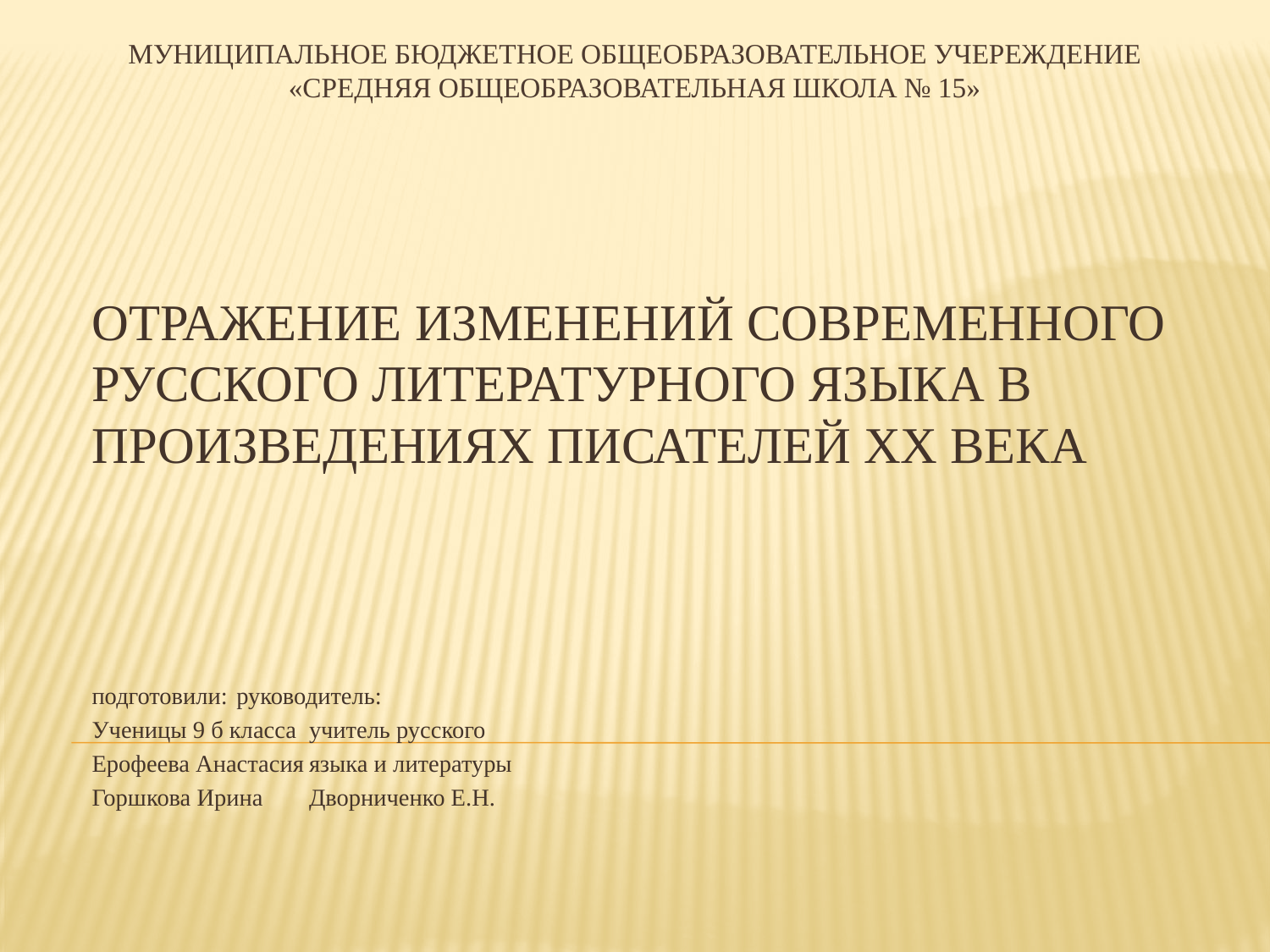

# МУНИЦИПАЛЬНОЕ БЮДЖЕТНОЕ ОБЩЕОБРАЗОВАТЕЛЬНОЕ УЧЕРЕЖДЕНИЕ «СРЕДНЯЯ ОБЩЕОБРАЗОВАТЕЛЬНАЯ ШКОЛА № 15»

ОТРАЖЕНИЕ ИЗМЕНЕНИЙ СОВРЕМЕННОГО РУССКОГО ЛИТЕРАТУРНОГО ЯЗЫКА В ПРОИЗВЕДЕНИЯХ ПИСАТЕЛЕЙ XX ВЕКА

подготовили:					руководитель:
Ученицы 9 б класса					учитель русского
Ерофеева Анастасия					языка и литературы
Горшкова Ирина					Дворниченко Е.Н.